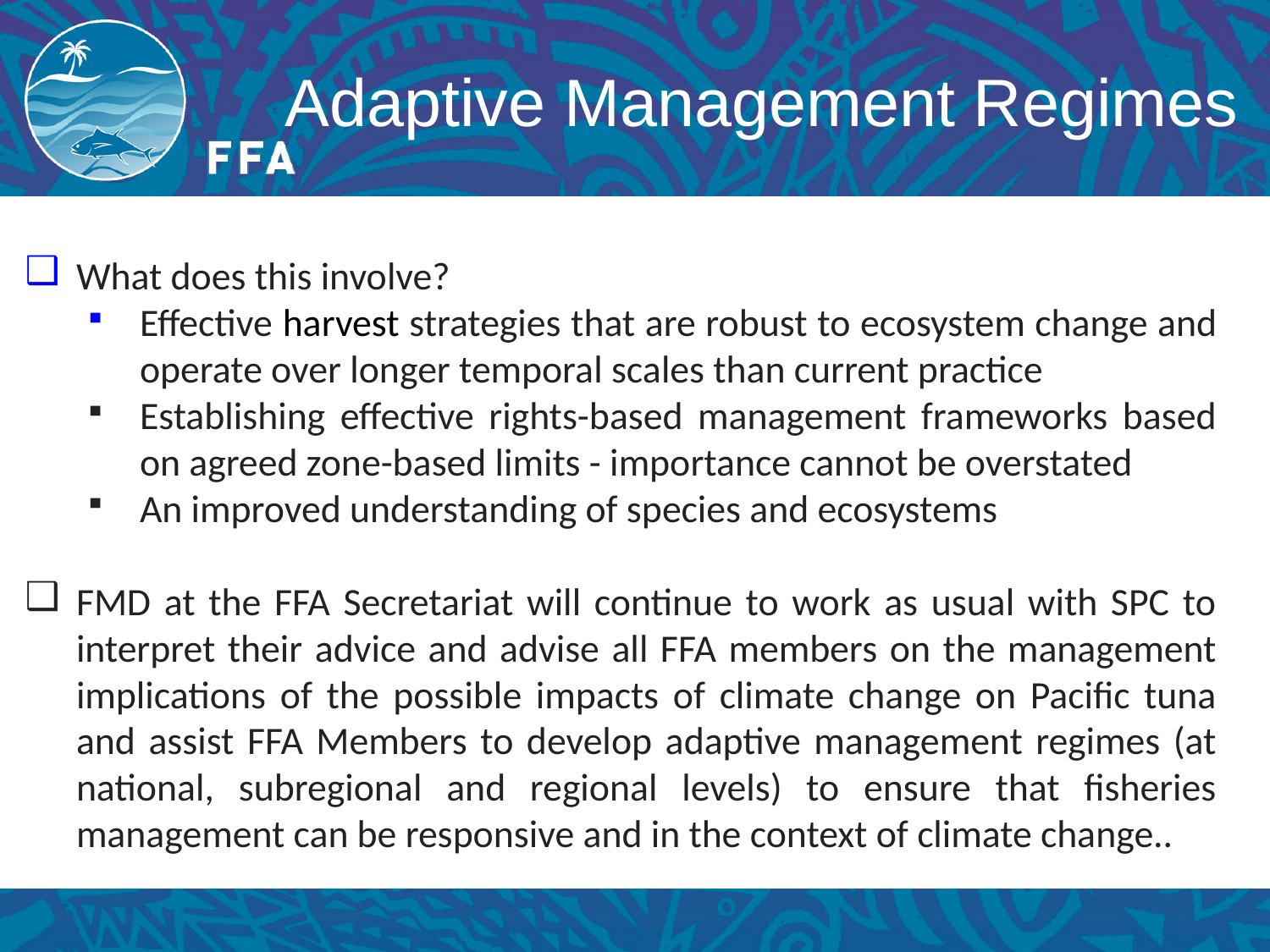

# Adaptive Management Regimes

What does this involve?
Effective harvest strategies that are robust to ecosystem change and operate over longer temporal scales than current practice
Establishing effective rights-based management frameworks based on agreed zone-based limits - importance cannot be overstated
An improved understanding of species and ecosystems

FMD at the FFA Secretariat will continue to work as usual with SPC to interpret their advice and advise all FFA members on the management implications of the possible impacts of climate change on Pacific tuna and assist FFA Members to develop adaptive management regimes (at national, subregional and regional levels) to ensure that fisheries management can be responsive and in the context of climate change..